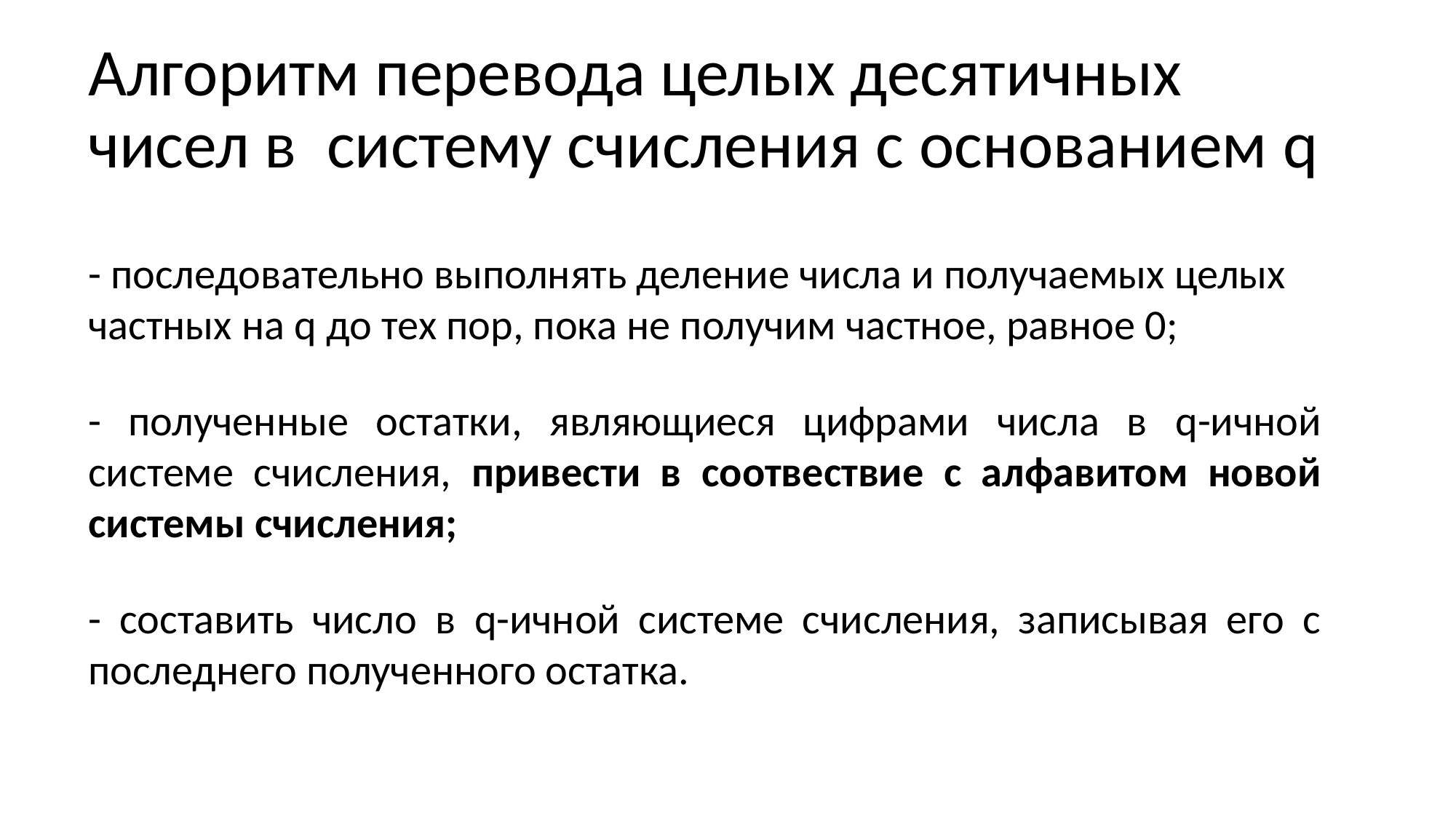

# Алгоритм перевода целых десятичных чисел в  систему счисления с основанием q
- последовательно выполнять деление числа и получаемых целых частных на q до тех пор, пока не получим частное, равное 0;
- полученные остатки, являющиеся цифрами числа в q-ичной системе счисления, привести в соотвествие с алфавитом новой системы счисления;
- составить число в q-ичной системе счисления, записывая его с последнего полученного остатка.